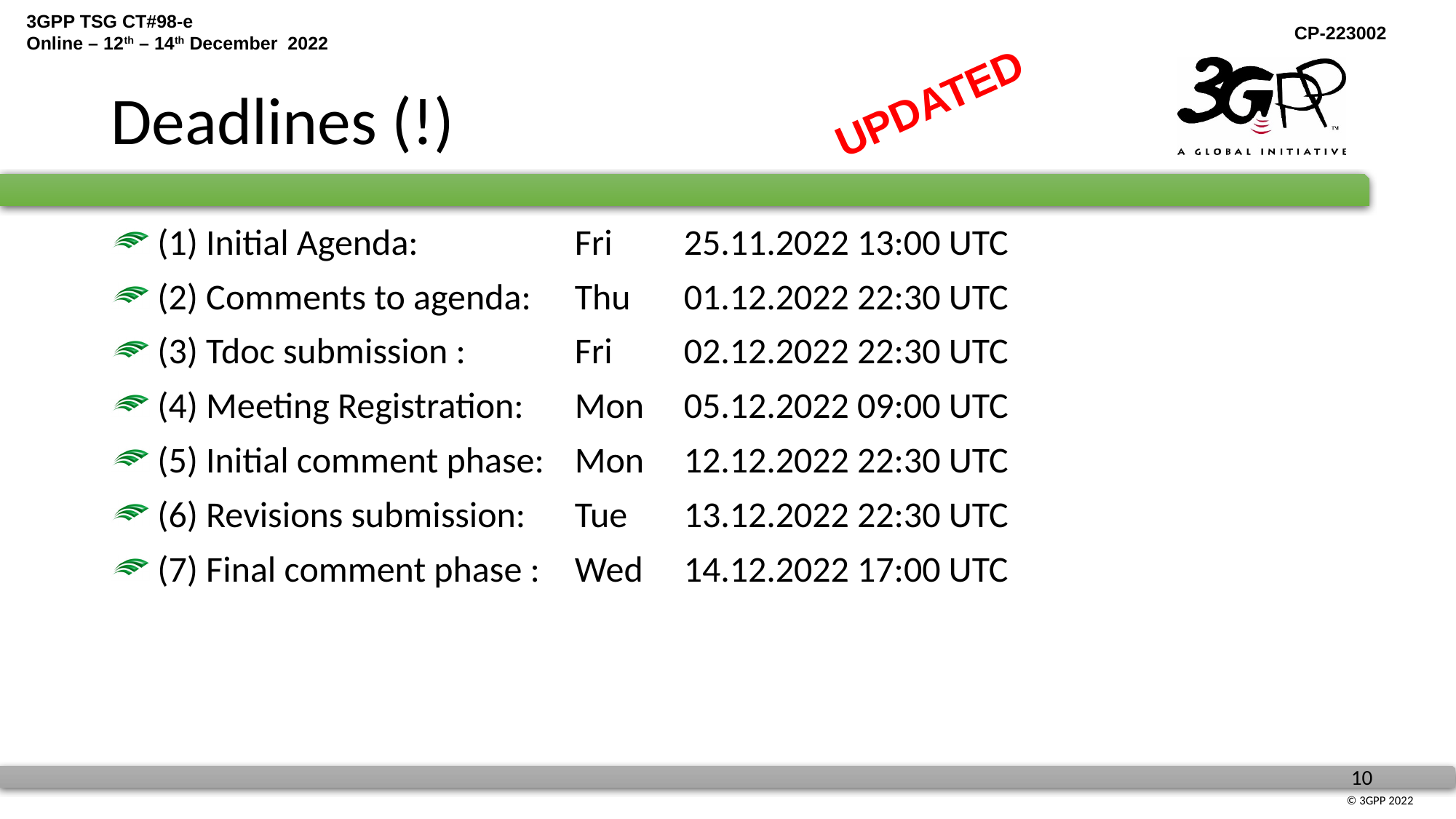

# Deadlines (!)
UPDATED
 (1) Initial Agenda:		Fri	25.11.2022 13:00 UTC
 (2) Comments to agenda:	Thu 	01.12.2022 22:30 UTC
 (3) Tdoc submission :	Fri 	02.12.2022 22:30 UTC
 (4) Meeting Registration:	Mon	05.12.2022 09:00 UTC
 (5) Initial comment phase:	Mon 	12.12.2022 22:30 UTC
 (6) Revisions submission: 	Tue	13.12.2022 22:30 UTC
 (7) Final comment phase :	Wed 	14.12.2022 17:00 UTC